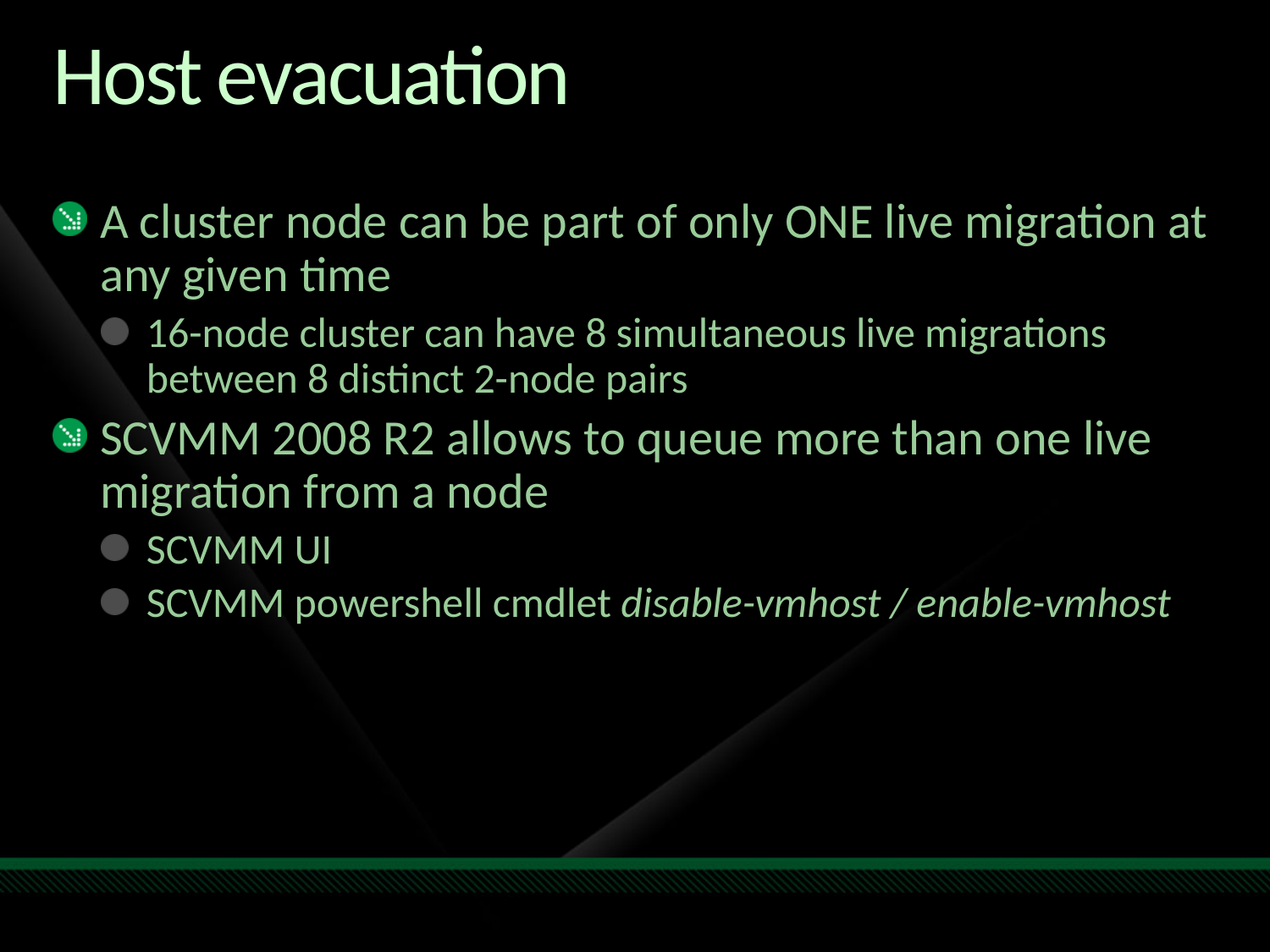

# Host evacuation
A cluster node can be part of only ONE live migration at any given time
16-node cluster can have 8 simultaneous live migrations between 8 distinct 2-node pairs
SCVMM 2008 R2 allows to queue more than one live migration from a node
SCVMM UI
SCVMM powershell cmdlet disable-vmhost / enable-vmhost